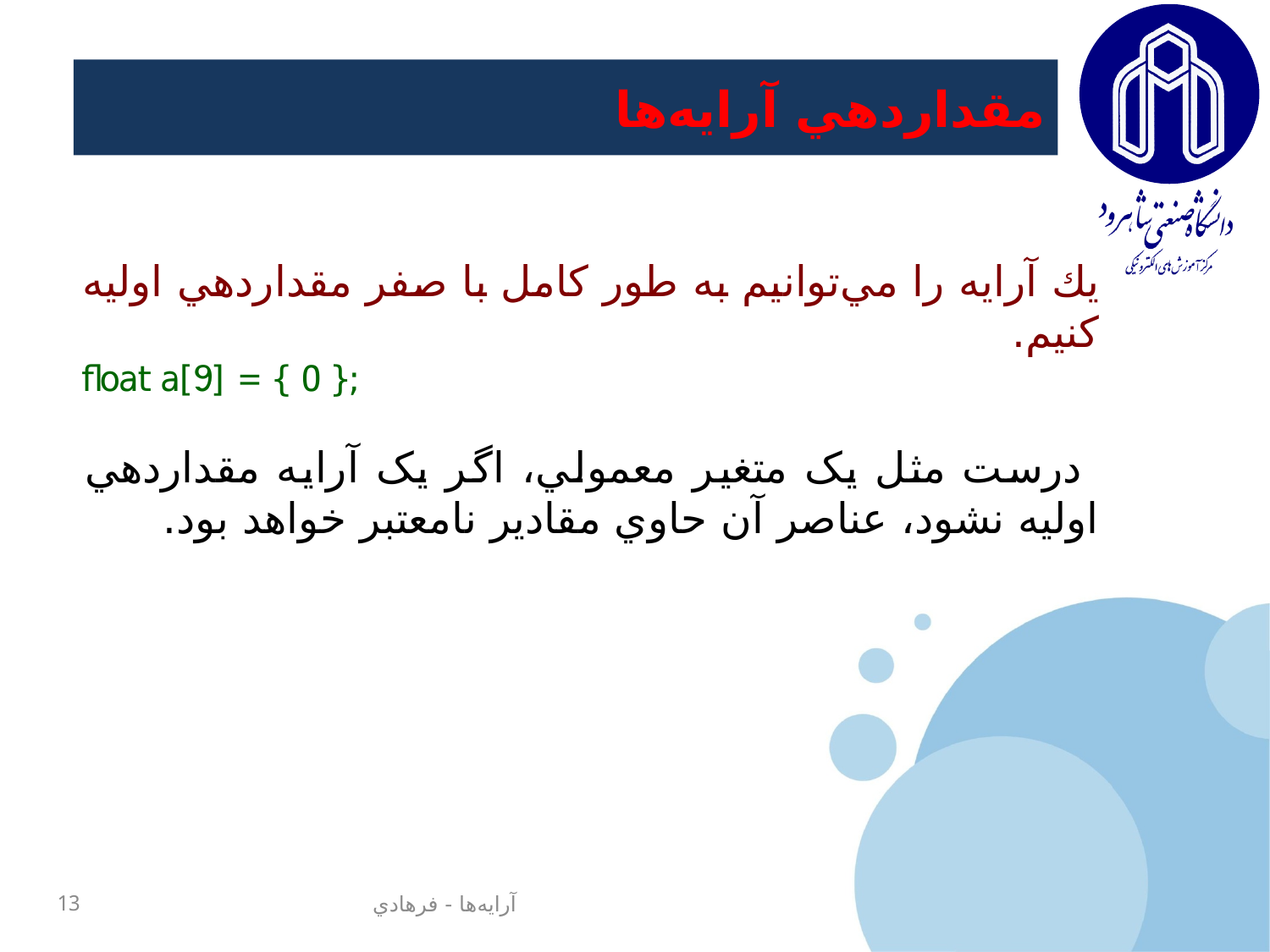

# مقداردهي آرايه‌ها
يك‌ آرايه‌ را مي‌توانيم به طور کامل با صفر مقداردهي اوليه کنيم.
float a[9] = { 0 };

 درست مثل يک متغير معمولي، اگر يک آرايه مقداردهي اوليه نشود، عناصر آن حاوي مقادير نامعتبر خواهد بود.

13
آرايه‌ها - فرهادي